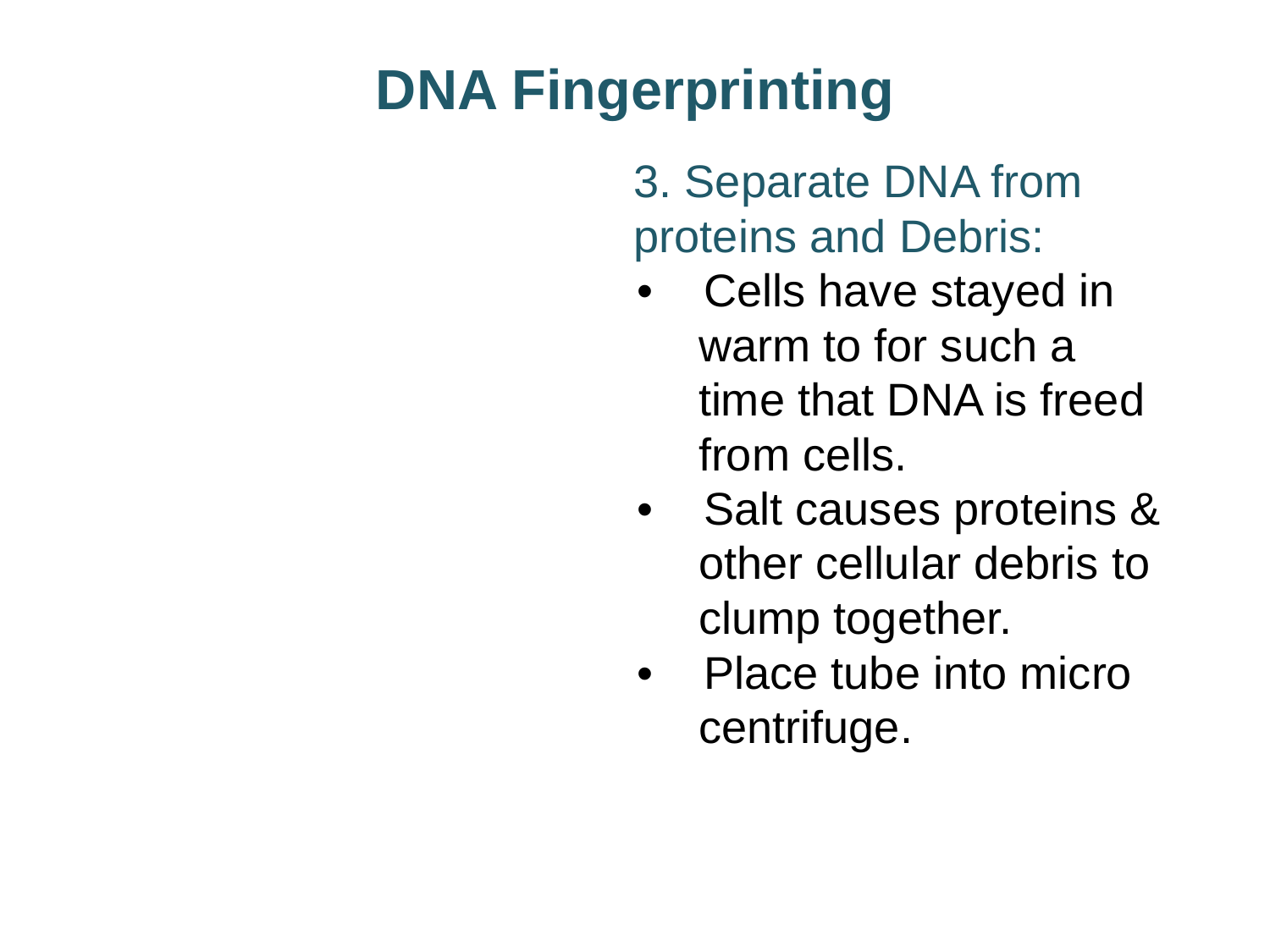

DNA Fingerprinting
3. Separate DNA from
proteins and Debris:
•    Cells have stayed in warm to for such a time that DNA is freed from cells.
•    Salt causes proteins & other cellular debris to clump together.
•    Place tube into micro centrifuge.